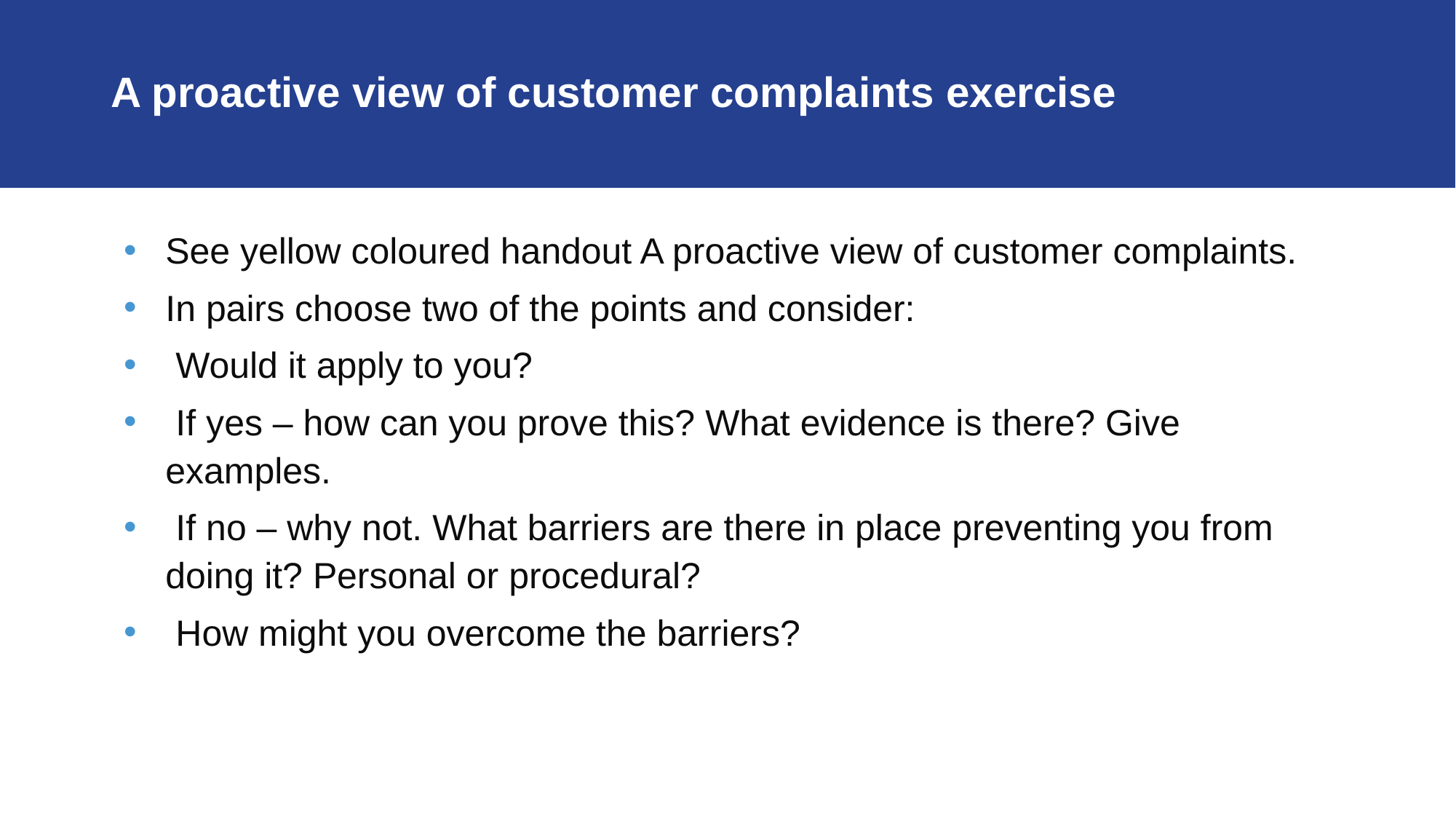

# A proactive view of customer complaints exercise
See yellow coloured handout A proactive view of customer complaints.
In pairs choose two of the points and consider:
 Would it apply to you?
 If yes – how can you prove this? What evidence is there? Give examples.
 If no – why not. What barriers are there in place preventing you from doing it? Personal or procedural?
 How might you overcome the barriers?